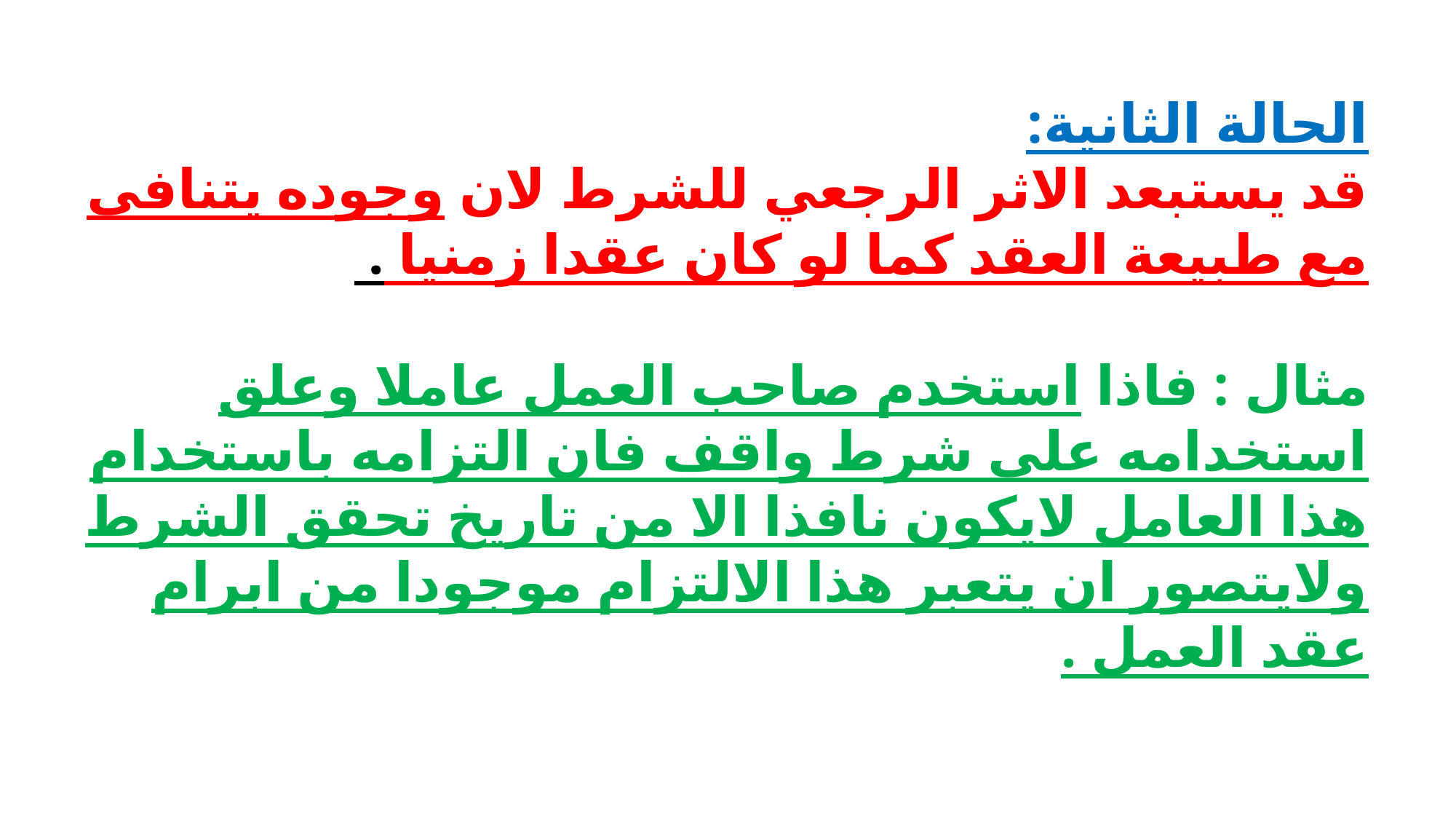

الحالة الثانية:
قد يستبعد الاثر الرجعي للشرط لان وجوده يتنافى مع طبيعة العقد كما لو كان عقدا زمنيا .

مثال : فاذا استخدم صاحب العمل عاملا وعلق استخدامه على شرط واقف فان التزامه باستخدام هذا العامل لايكون نافذا الا من تاريخ تحقق الشرط ولايتصور ان يتعبر هذا الالتزام موجودا من ابرام عقد العمل .